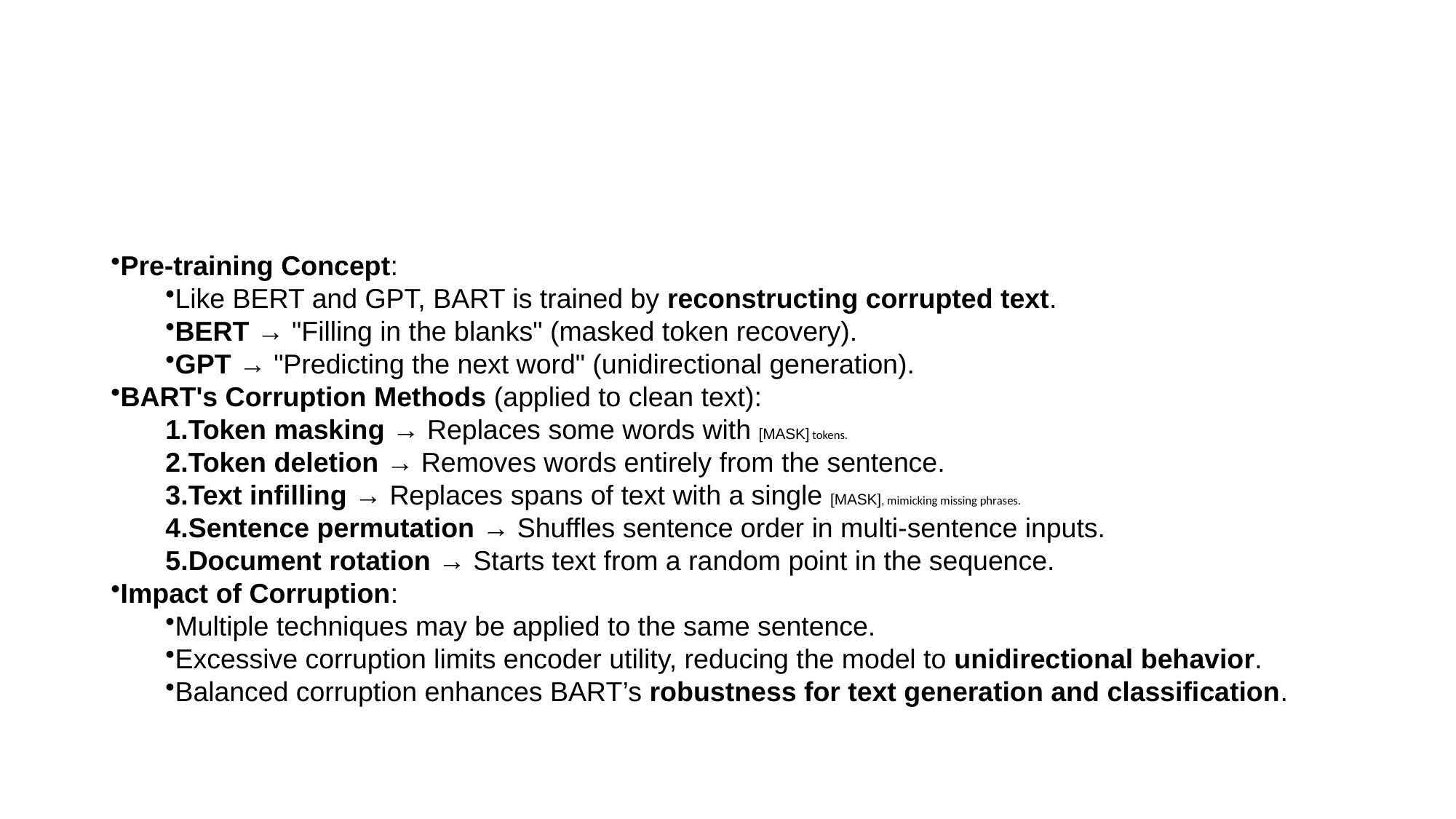

#
Pre-training Concept:
Like BERT and GPT, BART is trained by reconstructing corrupted text.
BERT → "Filling in the blanks" (masked token recovery).
GPT → "Predicting the next word" (unidirectional generation).
BART's Corruption Methods (applied to clean text):
Token masking → Replaces some words with [MASK] tokens.
Token deletion → Removes words entirely from the sentence.
Text infilling → Replaces spans of text with a single [MASK], mimicking missing phrases.
Sentence permutation → Shuffles sentence order in multi-sentence inputs.
Document rotation → Starts text from a random point in the sequence.
Impact of Corruption:
Multiple techniques may be applied to the same sentence.
Excessive corruption limits encoder utility, reducing the model to unidirectional behavior.
Balanced corruption enhances BART’s robustness for text generation and classification.